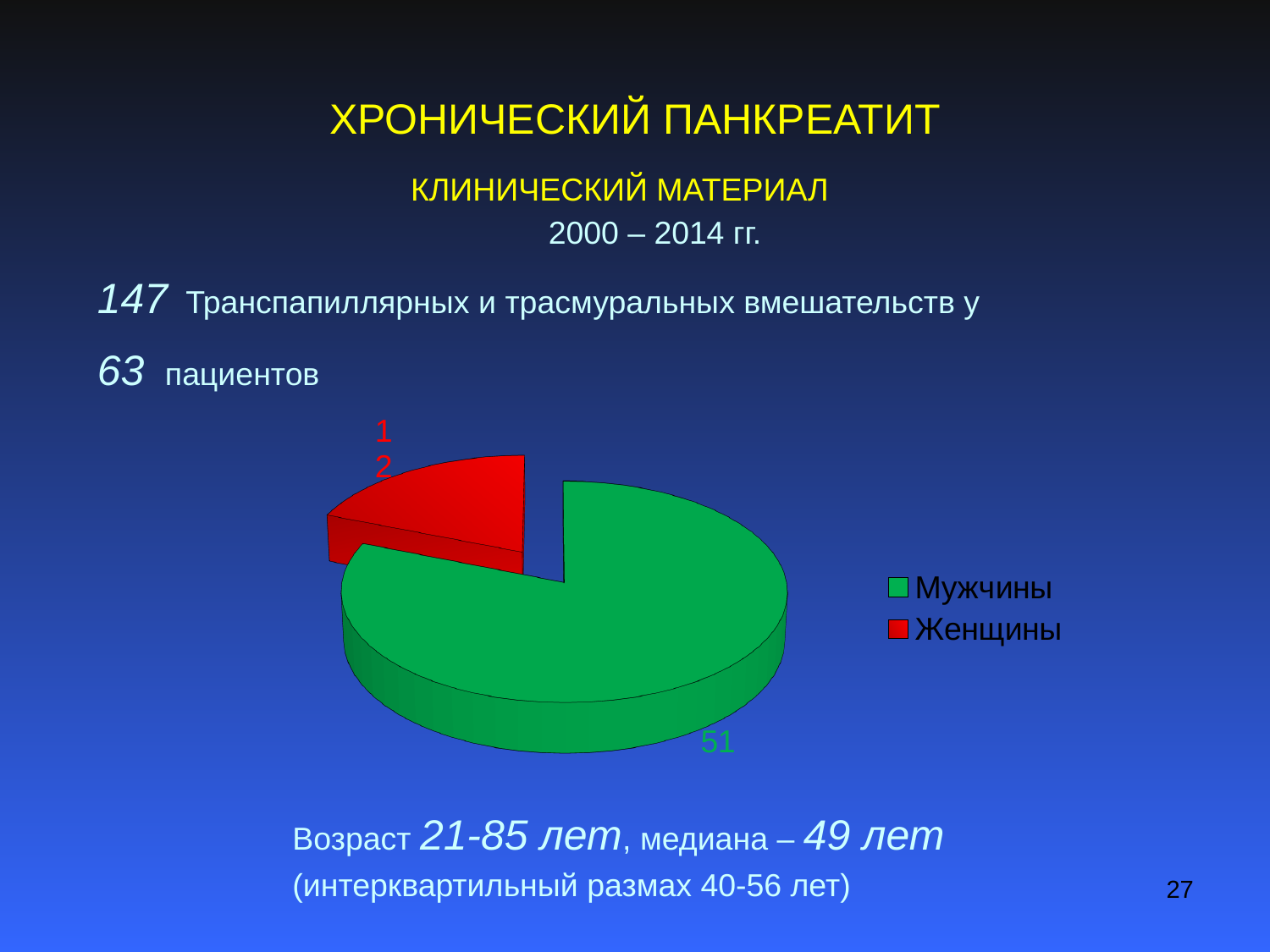

# ХРОНИЧЕСКИЙ ПАНКРЕАТИТ
КЛИНИЧЕСКИЙ МАТЕРИАЛ
2000 – 2014 гг.
147  Транспапиллярных и трасмуральных вмешательств у
63  пациентов

[unsupported chart]

Возраст 21-85 лет, медиана – 49 лет
(интерквартильный размах 40-56 лет)
27